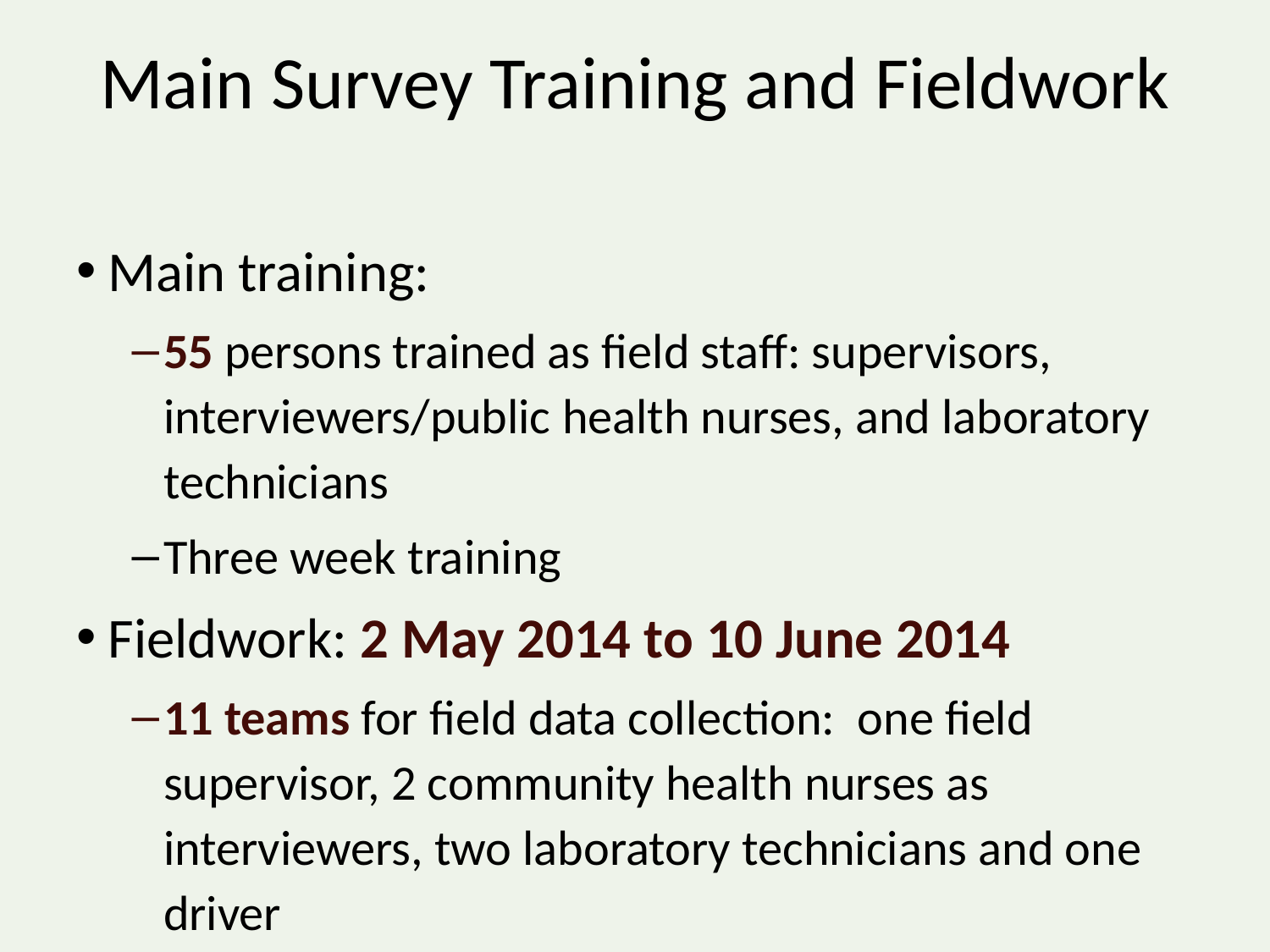

Main Survey Training and Fieldwork
Main training:
55 persons trained as field staff: supervisors, interviewers/public health nurses, and laboratory technicians
Three week training
Fieldwork: 2 May 2014 to 10 June 2014
11 teams for field data collection:  one field supervisor, 2 community health nurses as interviewers, two laboratory technicians and one driver